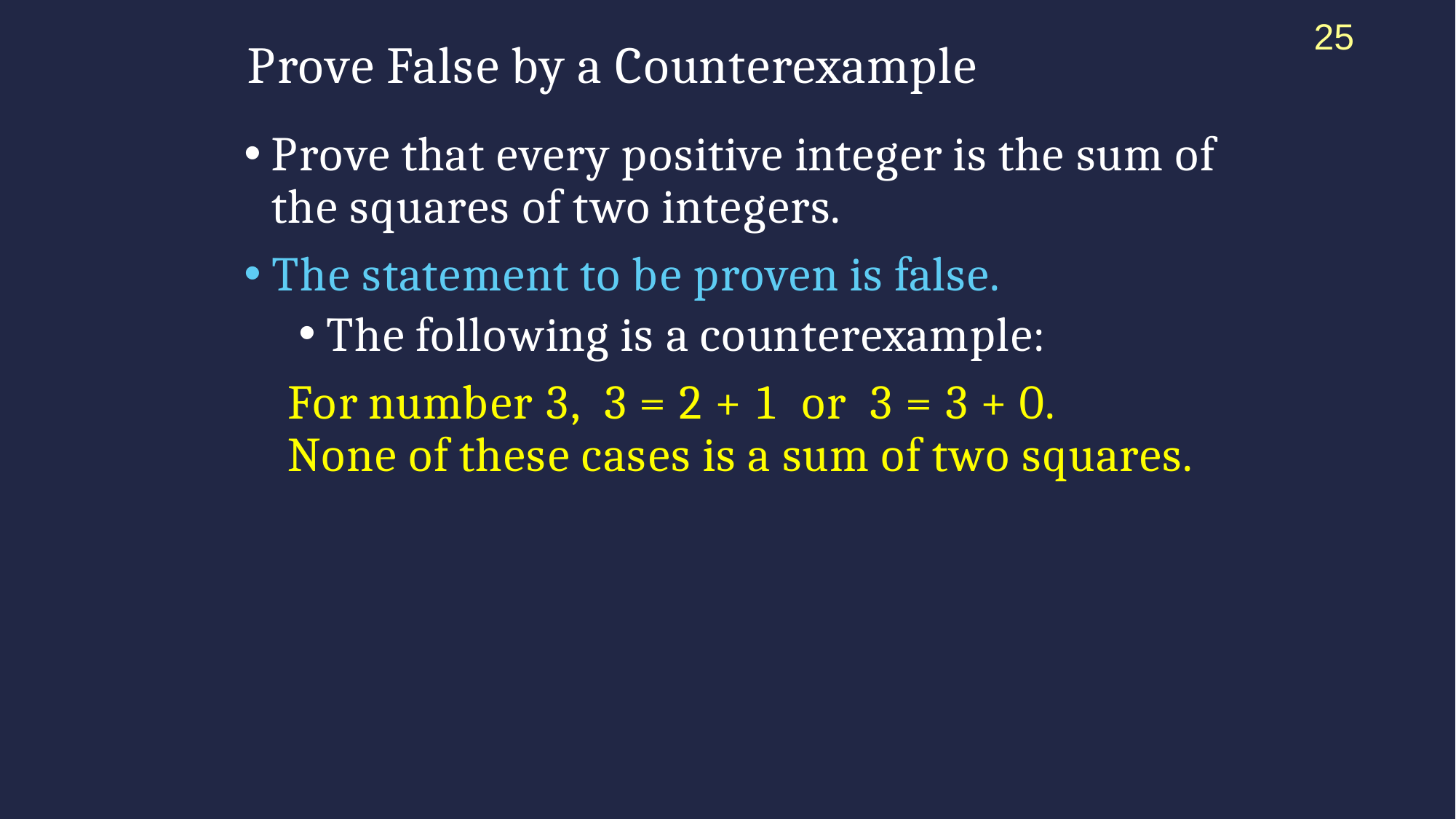

25
# Prove False by a Counterexample
Prove that every positive integer is the sum of the squares of two integers.
The statement to be proven is false.
The following is a counterexample:
For number 3,  3 = 2 + 1  or  3 = 3 + 0.
None of these cases is a sum of two squares.